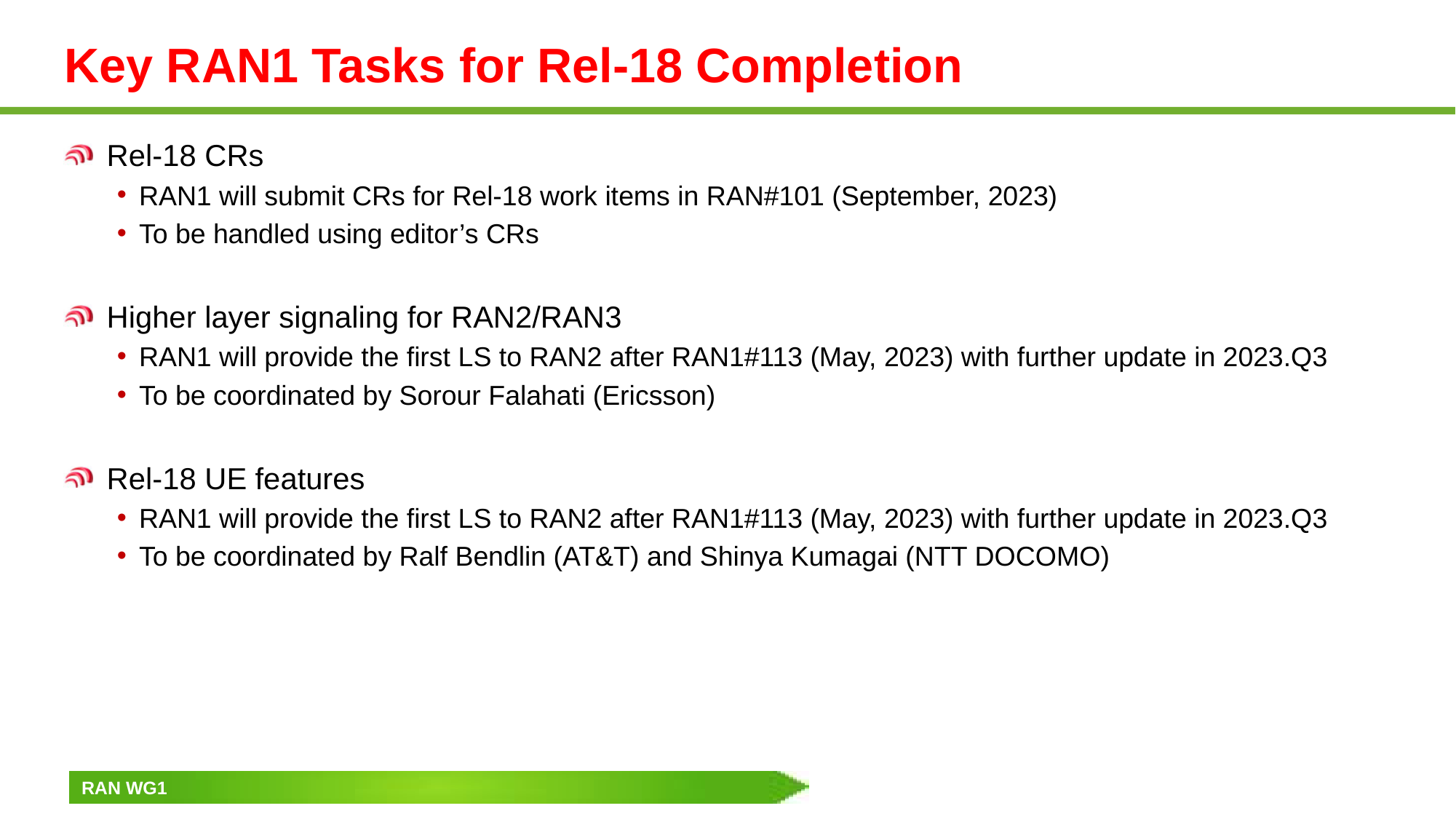

# Key RAN1 Tasks for Rel-18 Completion
Rel-18 CRs
RAN1 will submit CRs for Rel-18 work items in RAN#101 (September, 2023)
To be handled using editor’s CRs

Higher layer signaling for RAN2/RAN3
RAN1 will provide the first LS to RAN2 after RAN1#113 (May, 2023) with further update in 2023.Q3
To be coordinated by Sorour Falahati (Ericsson)

Rel-18 UE features
RAN1 will provide the first LS to RAN2 after RAN1#113 (May, 2023) with further update in 2023.Q3
To be coordinated by Ralf Bendlin (AT&T) and Shinya Kumagai (NTT DOCOMO)